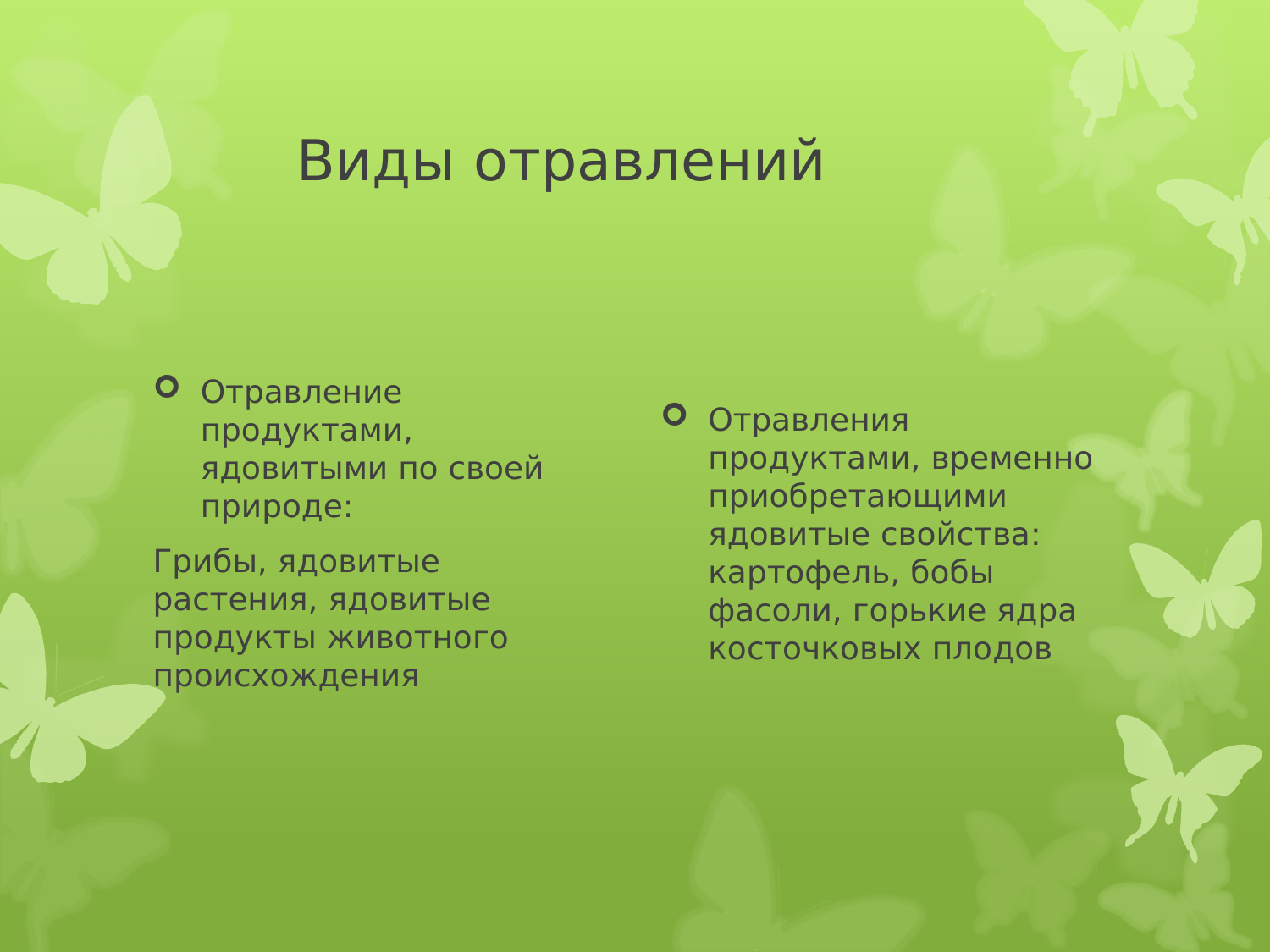

# Виды отравлений
Отравление продуктами, ядовитыми по своей природе:
Грибы, ядовитые растения, ядовитые продукты животного происхождения
Отравления продуктами, временно приобретающими ядовитые свойства: картофель, бобы фасоли, горькие ядра косточковых плодов